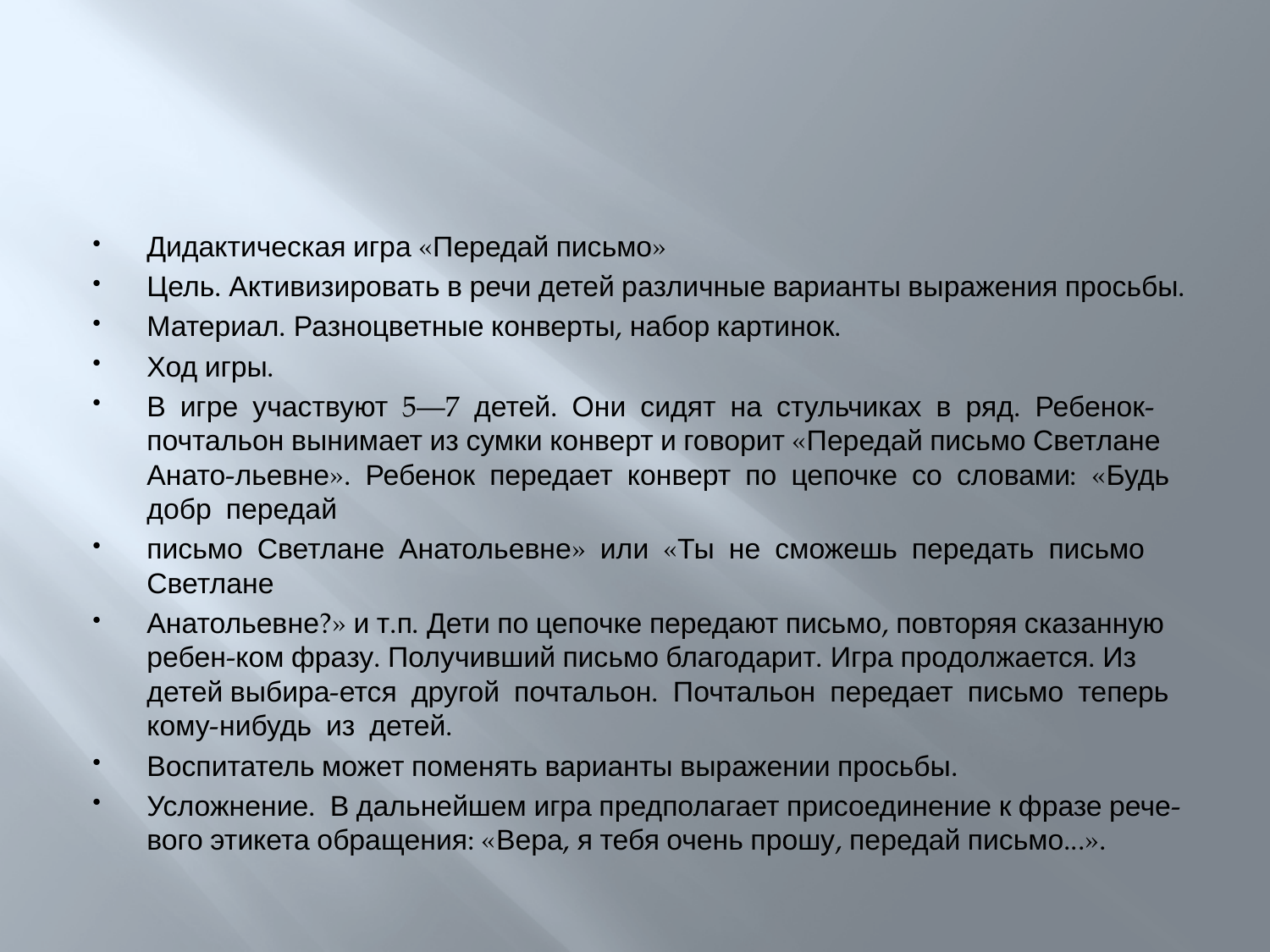

#
Дидактическая игра «Передай письмо»
Цель. Активизировать в речи детей различные варианты выражения просьбы.
Материал. Разноцветные конверты, набор картинок.
Ход игры.
В  игре  участвуют  5—7  детей.  Они  сидят  на  стульчиках  в  ряд.  Ребенок-почтальон вынимает из сумки конверт и говорит «Передай письмо Светлане Анато-льевне».  Ребенок  передает  конверт  по  цепочке  со  словами:  «Будь  добр  передай
письмо  Светлане  Анатольевне»  или  «Ты  не  сможешь  передать  письмо  Светлане
Анатольевне?» и т.п. Дети по цепочке передают письмо, повторяя сказанную ребен-ком фразу. Получивший письмо благодарит. Игра продолжается. Из детей выбира-ется  другой  почтальон.  Почтальон  передает  письмо  теперь  кому-нибудь  из  детей.
Воспитатель может поменять варианты выражении просьбы.
Усложнение.  В дальнейшем игра предполагает присоединение к фразе рече-вого этикета обращения: «Вера, я тебя очень прошу, передай письмо...».